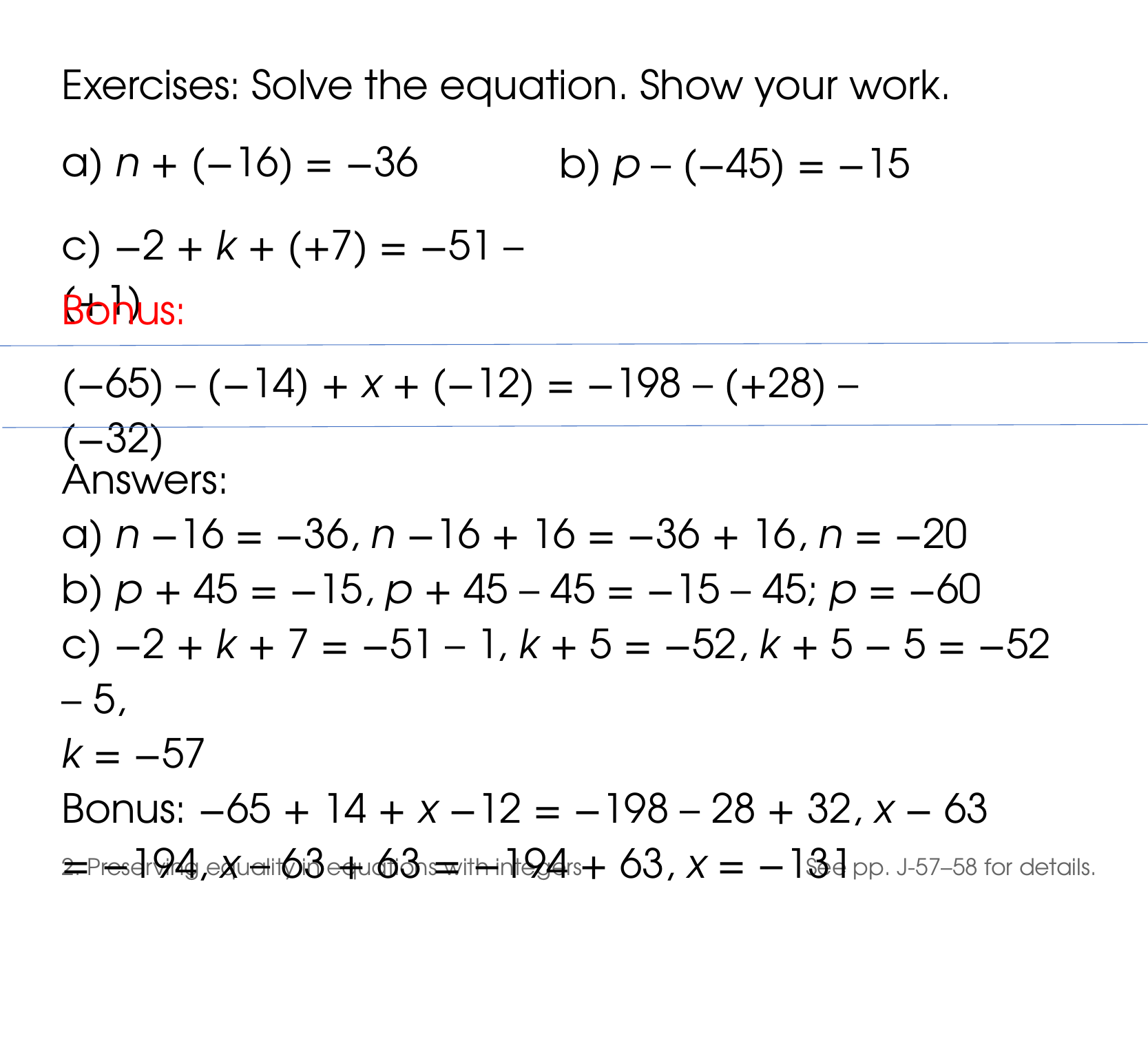

Exercises: Solve the equation. Show your work.
a) n + (−16) = −36
b) p – (−45) = −15
c) −2 + k + (+7) = −51 – (+1)
Bonus:
(−65) – (−14) + x + (−12) = −198 – (+28) – (−32)
Answers:
​a) n −16 = −36, n −16 + 16 = −36 + 16, n = −20
b) p + 45 = −15, p + 45 – 45 = −15 – 45; p = −60
​c) −2 + k + 7 = −51 – 1, k + 5 = −52, k + 5 − 5 = −52 – 5,
​k = −57
​Bonus: −65 + 14 + x −12 = −198 – 28 + 32, x − 63
= −194, x – 63 + 63 = −194 + 63, x = −131
2. Preserving equality in equations with integers
See pp. J-57–58 for details.